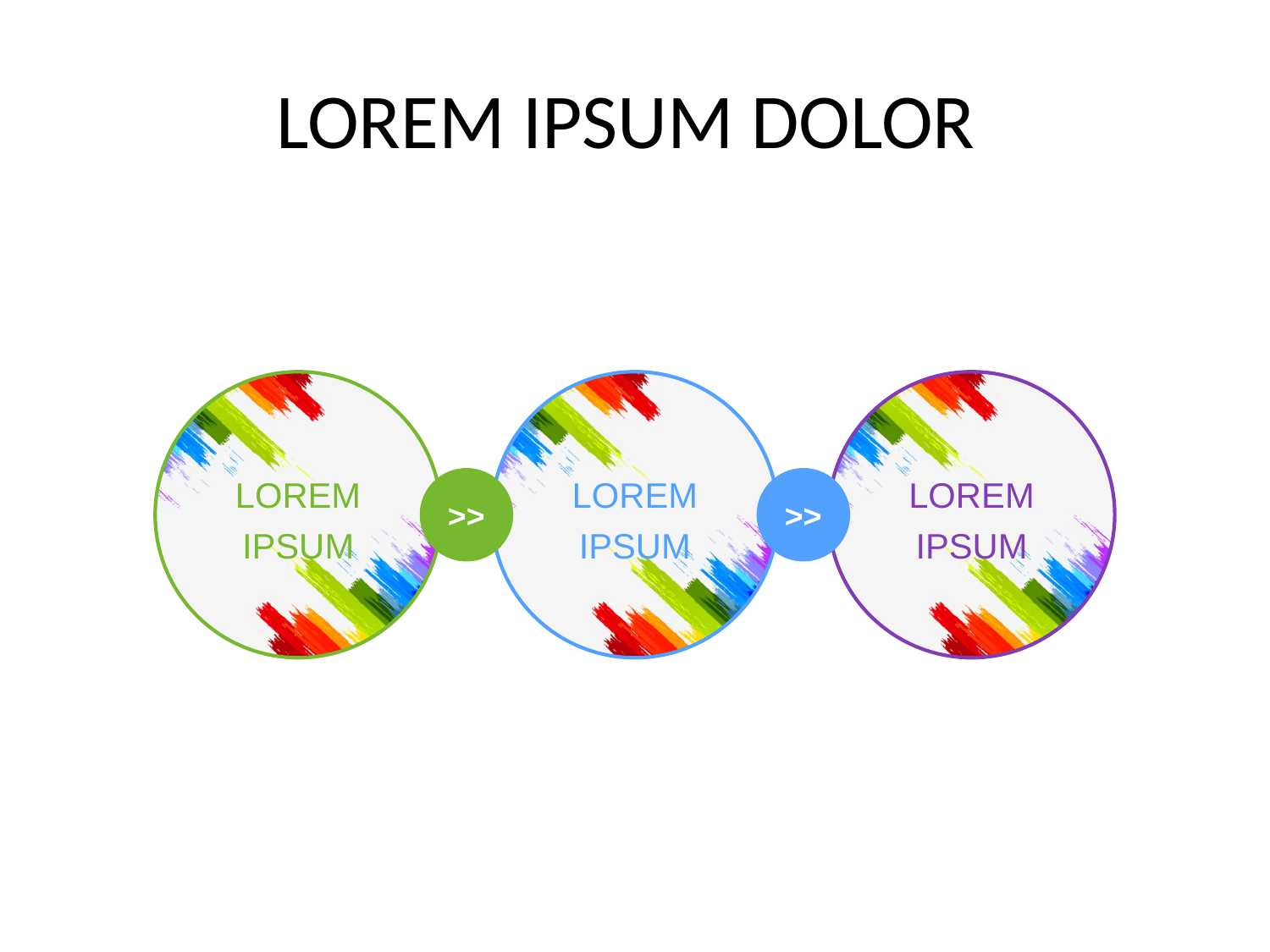

# LOREM IPSUM DOLOR
LOREM IPSUM
LOREM IPSUM
LOREM IPSUM
>>
>>